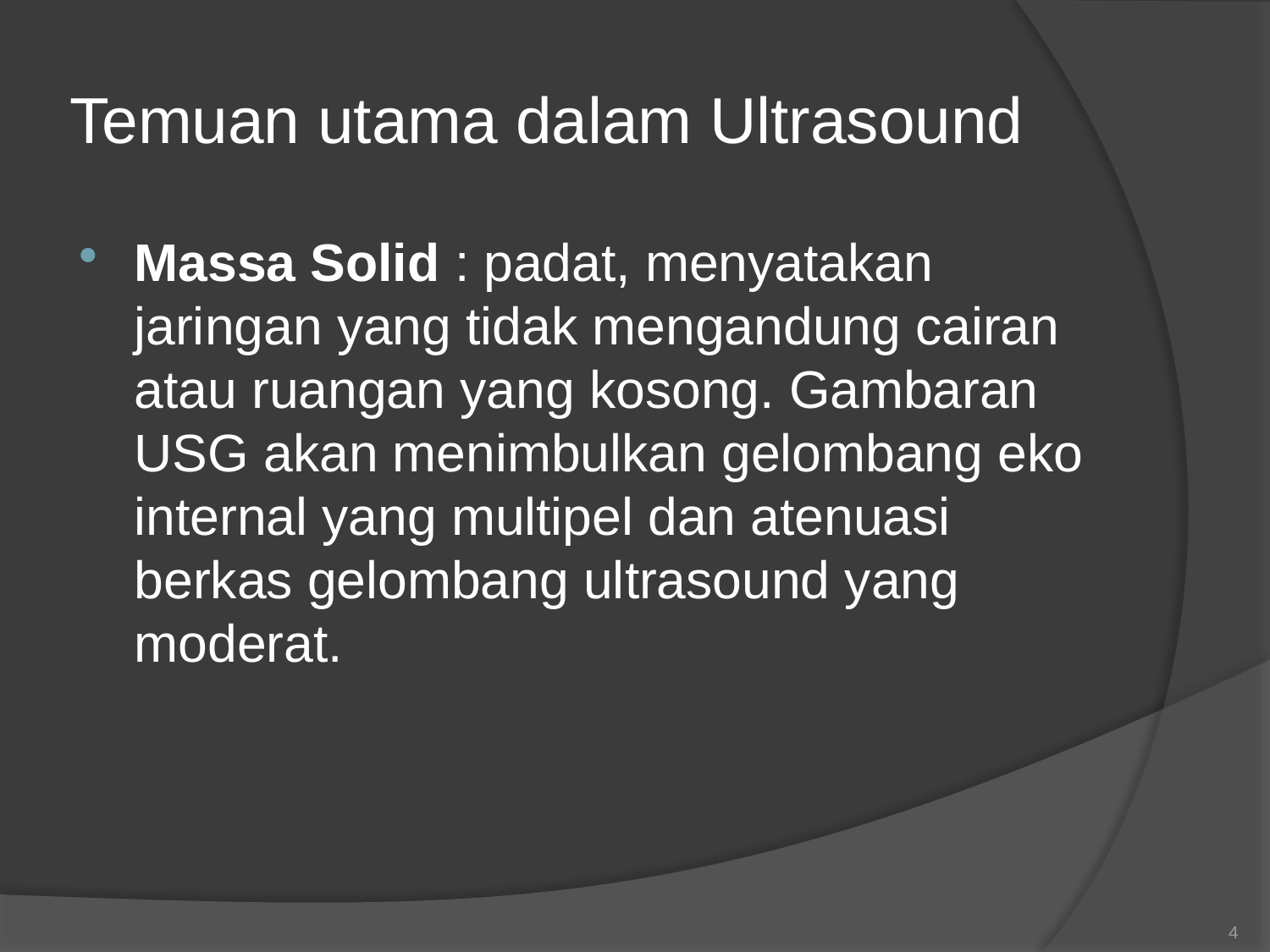

# Temuan utama dalam Ultrasound
Massa Solid : padat, menyatakan jaringan yang tidak mengandung cairan atau ruangan yang kosong. Gambaran USG akan menimbulkan gelombang eko internal yang multipel dan atenuasi berkas gelombang ultrasound yang moderat.

4